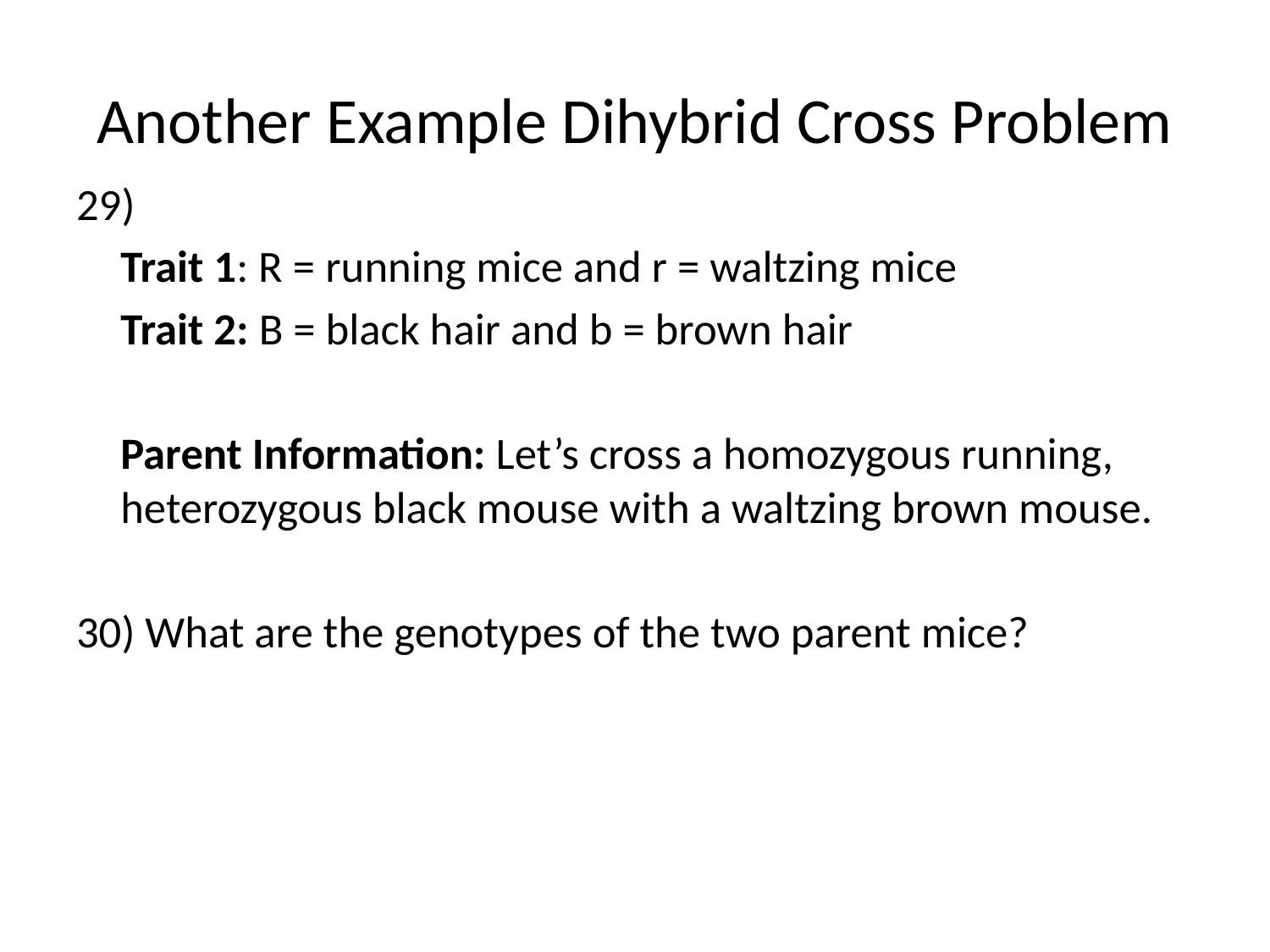

# Another Example Dihybrid Cross Problem
29)
	Trait 1: R = running mice and r = waltzing mice
	Trait 2: B = black hair and b = brown hair

	Parent Information: Let’s cross a homozygous running, heterozygous black mouse with a waltzing brown mouse.

30) What are the genotypes of the two parent mice?